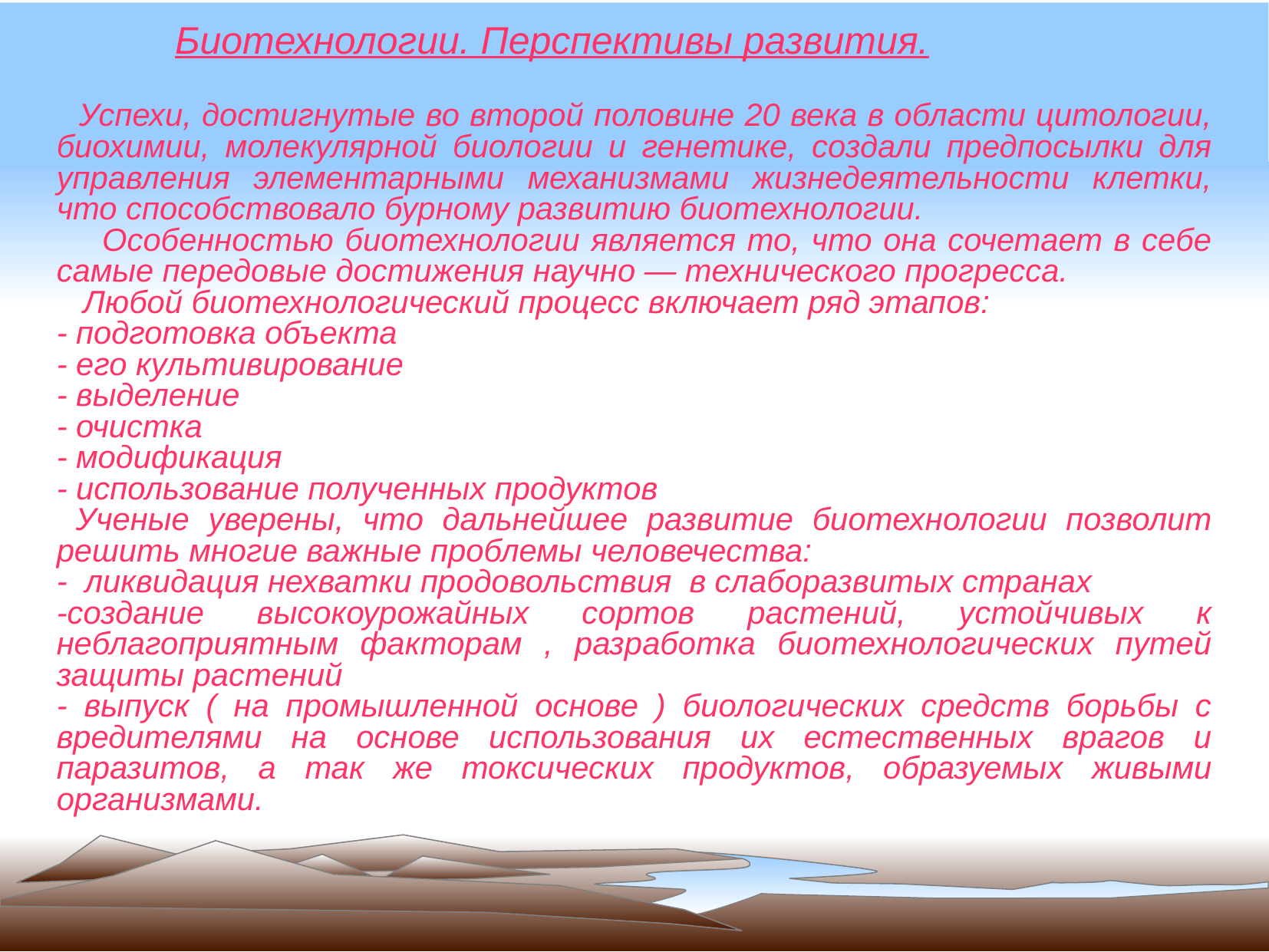

Биотехнологии. Перспективы развития.

  Успехи, достигнутые во второй половине 20 века в области цитологии, биохимии, молекулярной биологии и генетике, создали предпосылки для управления элементарными механизмами жизнедеятельности клетки, что способствовало бурному развитию биотехнологии.
    Особенностью биотехнологии является то, что она сочетает в себе самые передовые достижения научно — технического прогресса.
   Любой биотехнологический процесс включает ряд этапов:
- подготовка объекта
- его культивирование
- выделение
- очистка
- модификация
- использование полученных продуктов
 Ученые уверены, что дальнейшее развитие биотехнологии позволит решить многие важные проблемы человечества:
-  ликвидация нехватки продовольствия  в слаборазвитых странах
-создание высокоурожайных сортов растений, устойчивых к неблагоприятным факторам , разработка биотехнологических путей защиты растений
- выпуск ( на промышленной основе ) биологических средств борьбы с вредителями на основе использования их естественных врагов и паразитов, а так же токсических продуктов, образуемых живыми организмами.